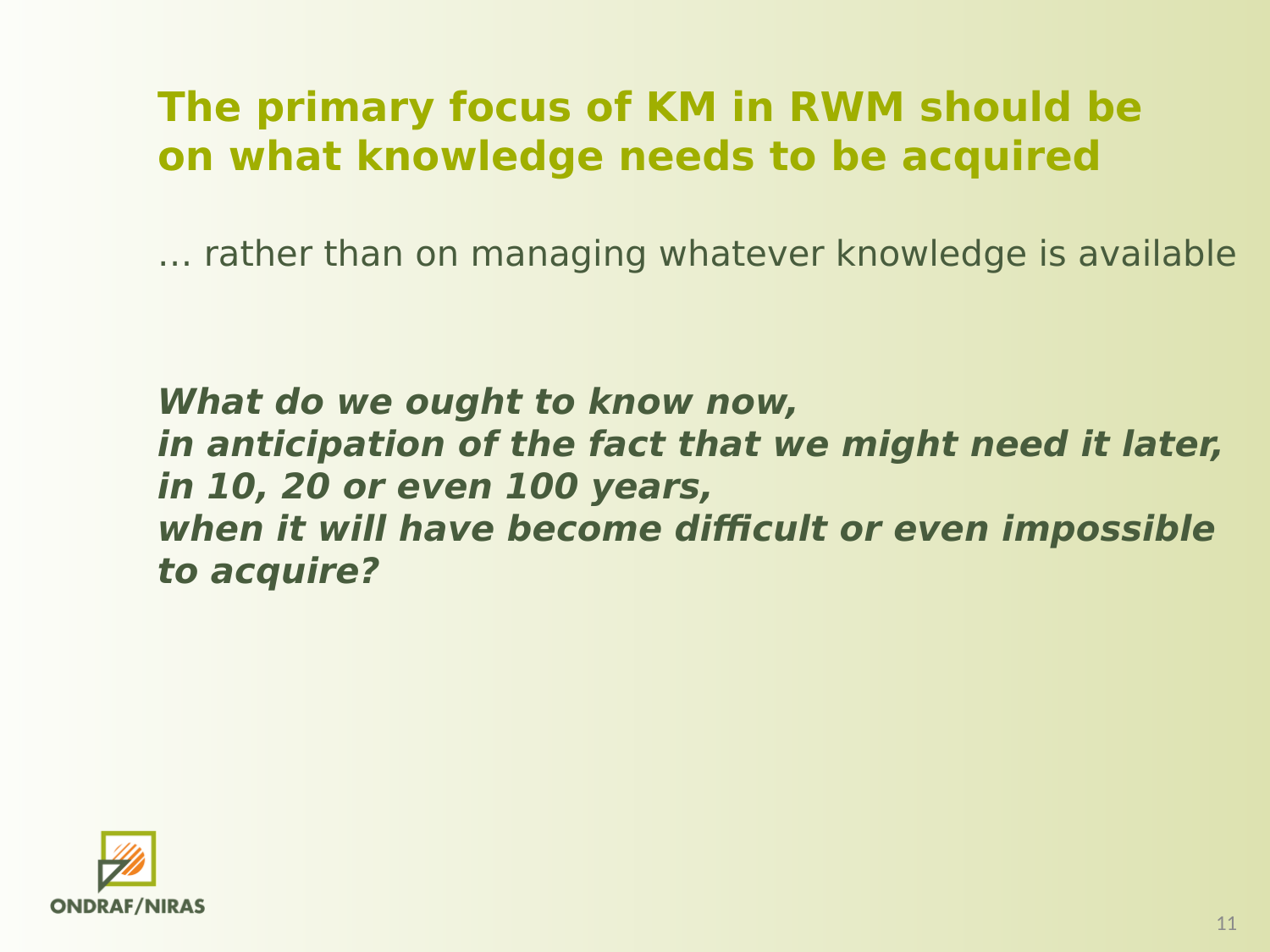

The primary focus of KM in RWM should be
on what knowledge needs to be acquired
… rather than on managing whatever knowledge is available

What do we ought to know now,
in anticipation of the fact that we might need it later,
in 10, 20 or even 100 years,
when it will have become difficult or even impossible to acquire?